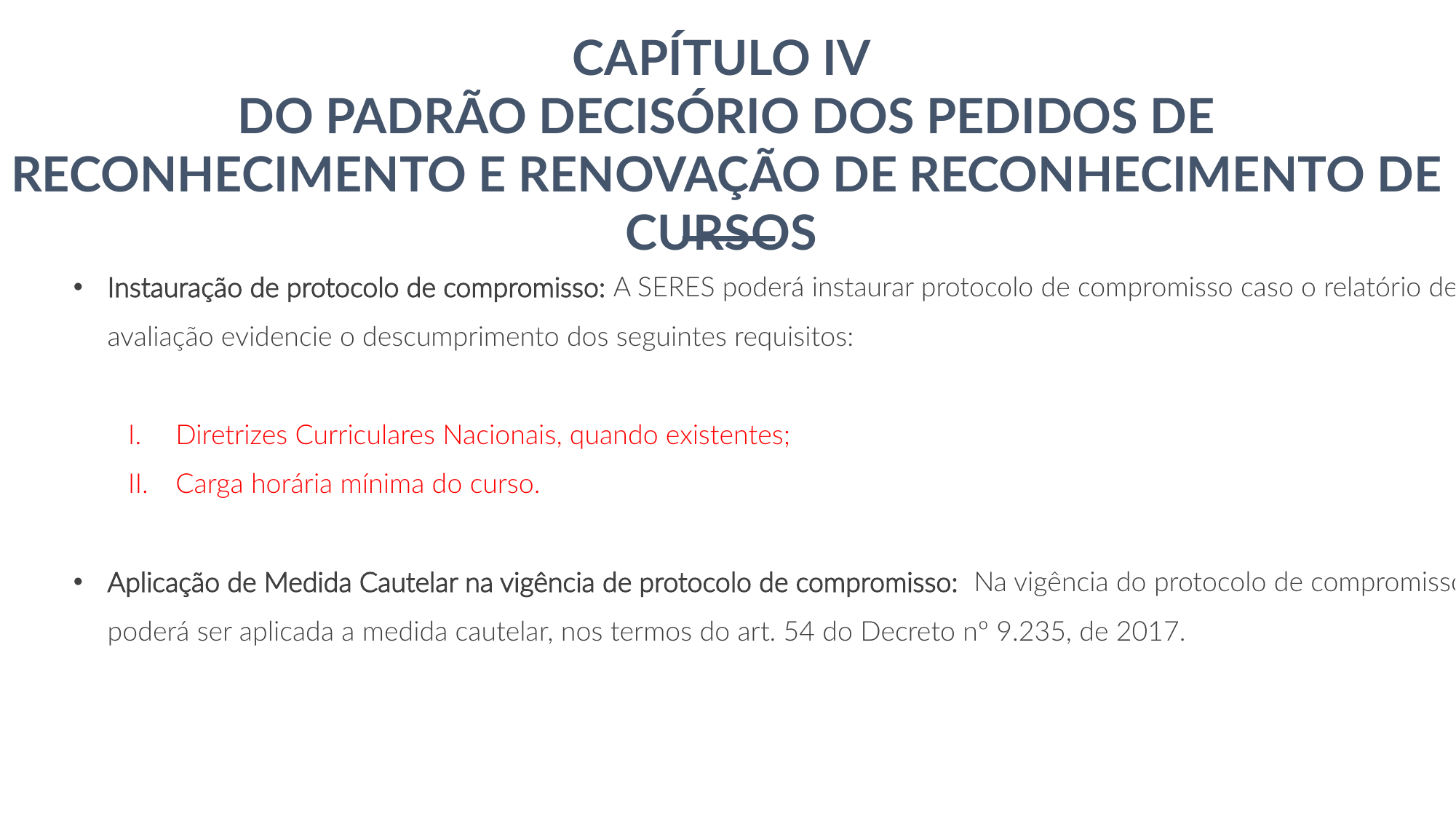

CAPÍTULO IV
DO PADRÃO DECISÓRIO DOS PEDIDOS DE RECONHECIMENTO E RENOVAÇÃO DE RECONHECIMENTO DE CURSOS

Instauração de protocolo de compromisso: A SERES poderá instaurar protocolo de compromisso caso o relatório de avaliação evidencie o descumprimento dos seguintes requisitos:

Diretrizes Curriculares Nacionais, quando existentes;
Carga horária mínima do curso.

Aplicação de Medida Cautelar na vigência de protocolo de compromisso:  Na vigência do protocolo de compromisso, poderá ser aplicada a medida cautelar, nos termos do art. 54 do Decreto nº 9.235, de 2017.